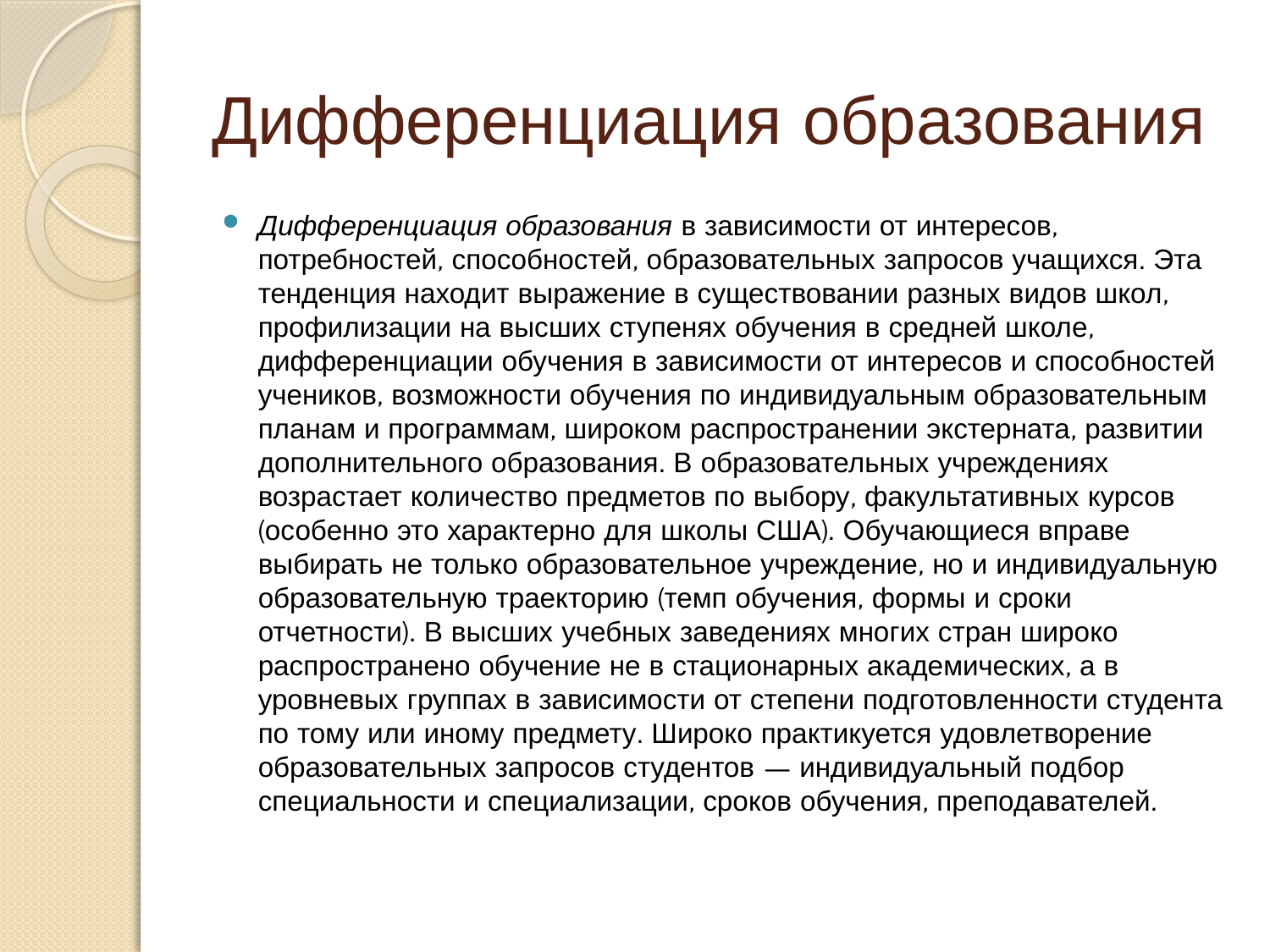

# Дифференциация образования
Дифференциация образования в зависимости от интересов, потребностей, способностей, образовательных запросов учащихся. Эта тенденция находит выражение в существовании разных видов школ, профилизации на высших ступенях обучения в средней школе, дифференциации обучения в зависимости от интересов и способностей учеников, возможности обучения по индивидуальным образовательным планам и программам, широком распространении экстерната, развитии дополнительного образования. В образовательных учреждениях возрастает количество предметов по выбору, факультативных курсов (особенно это характерно для школы США). Обучающиеся вправе выбирать не только образовательное учреждение, но и индивидуальную образовательную траекторию (темп обучения, формы и сроки отчетности). В высших учебных заведениях многих стран широко распространено обучение не в стационарных академических, а в уровневых группах в зависимости от степени подготовленности студента по тому или иному предмету. Широко практикуется удовлетворение образовательных запросов студентов — индивидуальный подбор специальности и специализации, сроков обучения, преподавателей.